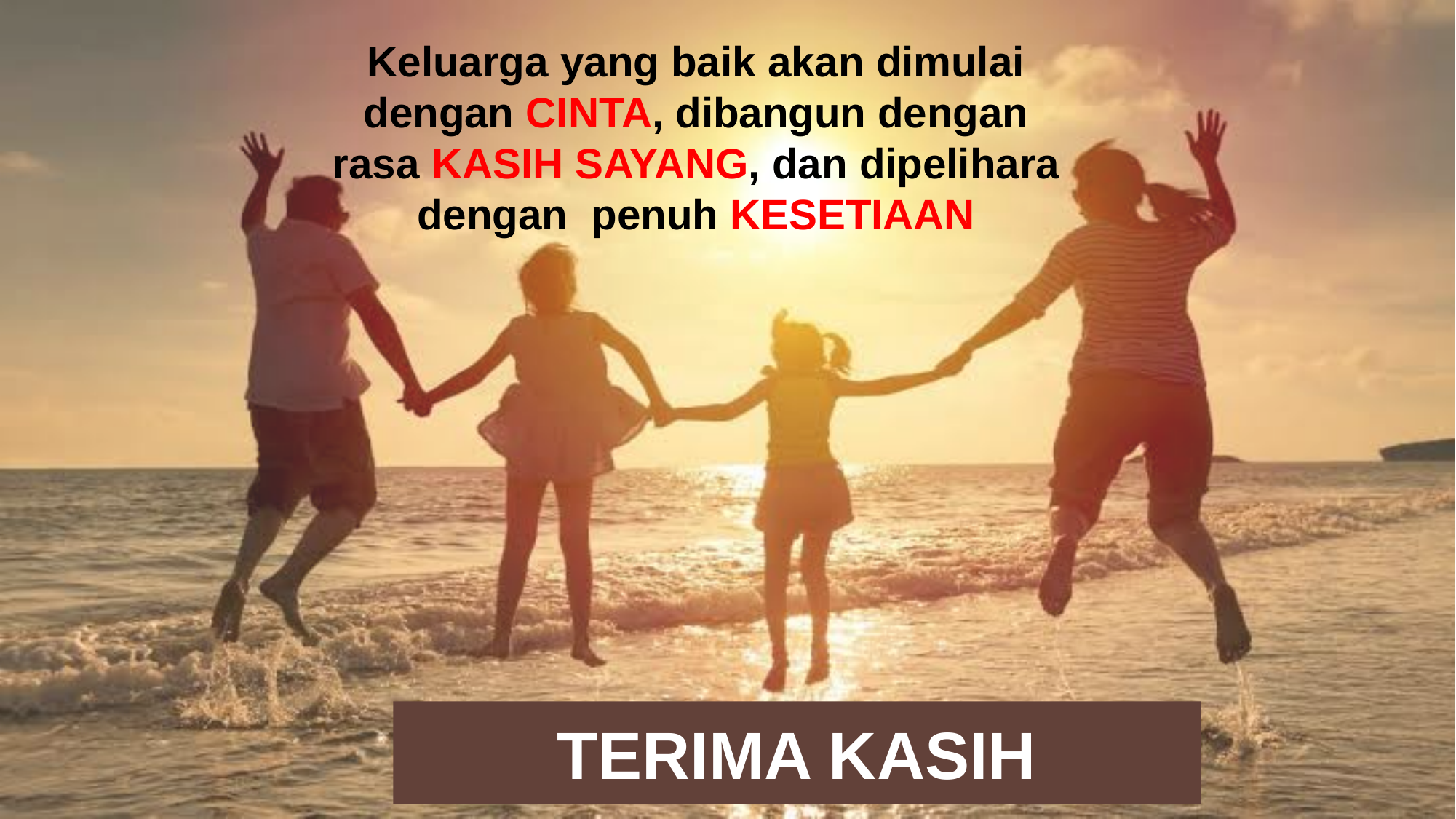

Keluarga yang baik akan dimulai dengan CINTA, dibangun dengan rasa KASIH SAYANG, dan dipelihara dengan  penuh KESETIAAN
TERIMA KASIH